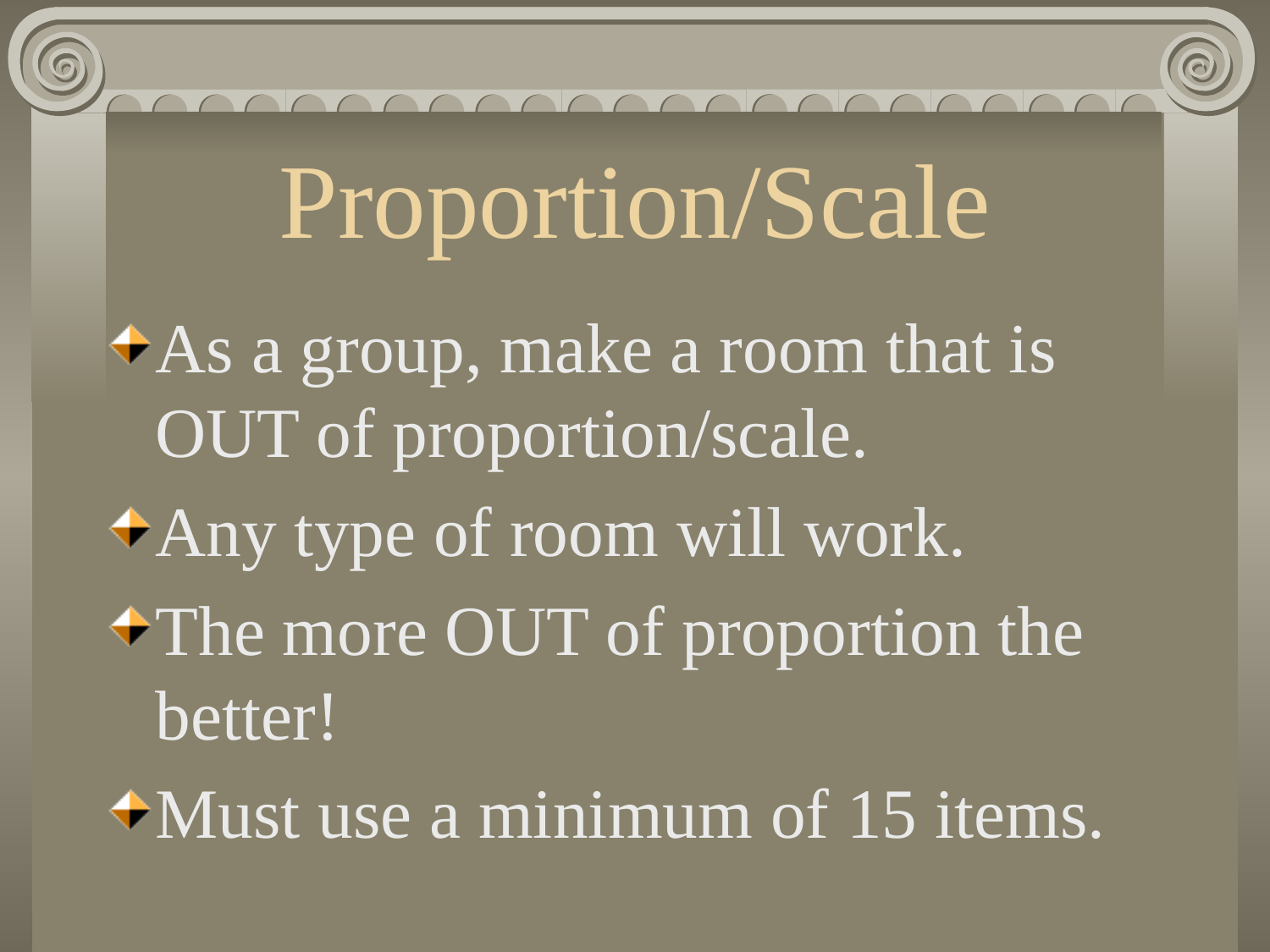

# Proportion/Scale
As a group, make a room that is OUT of proportion/scale.
Any type of room will work.
The more OUT of proportion the better!
Must use a minimum of 15 items.